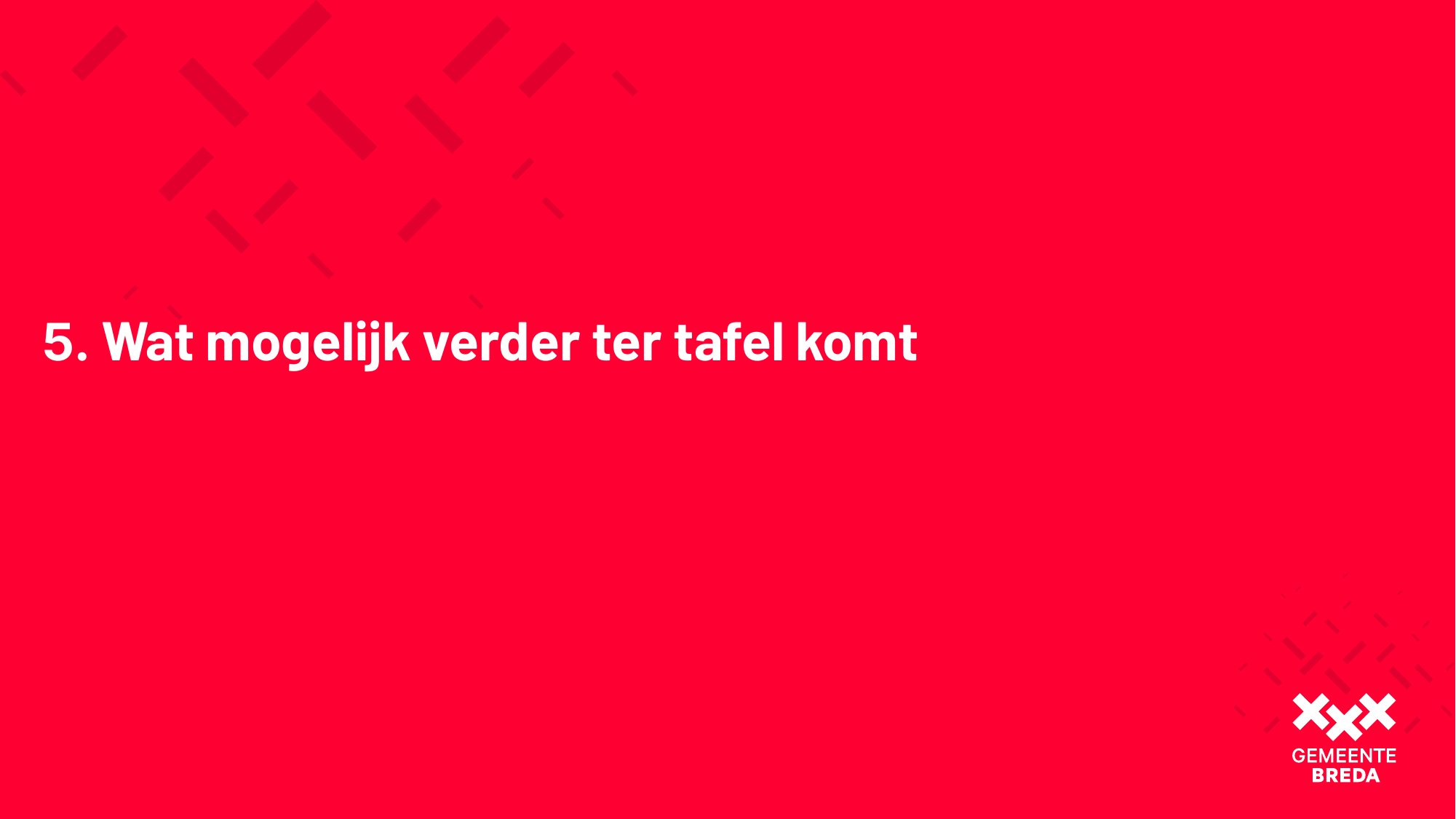

# 5. Wat mogelijk verder ter tafel komt